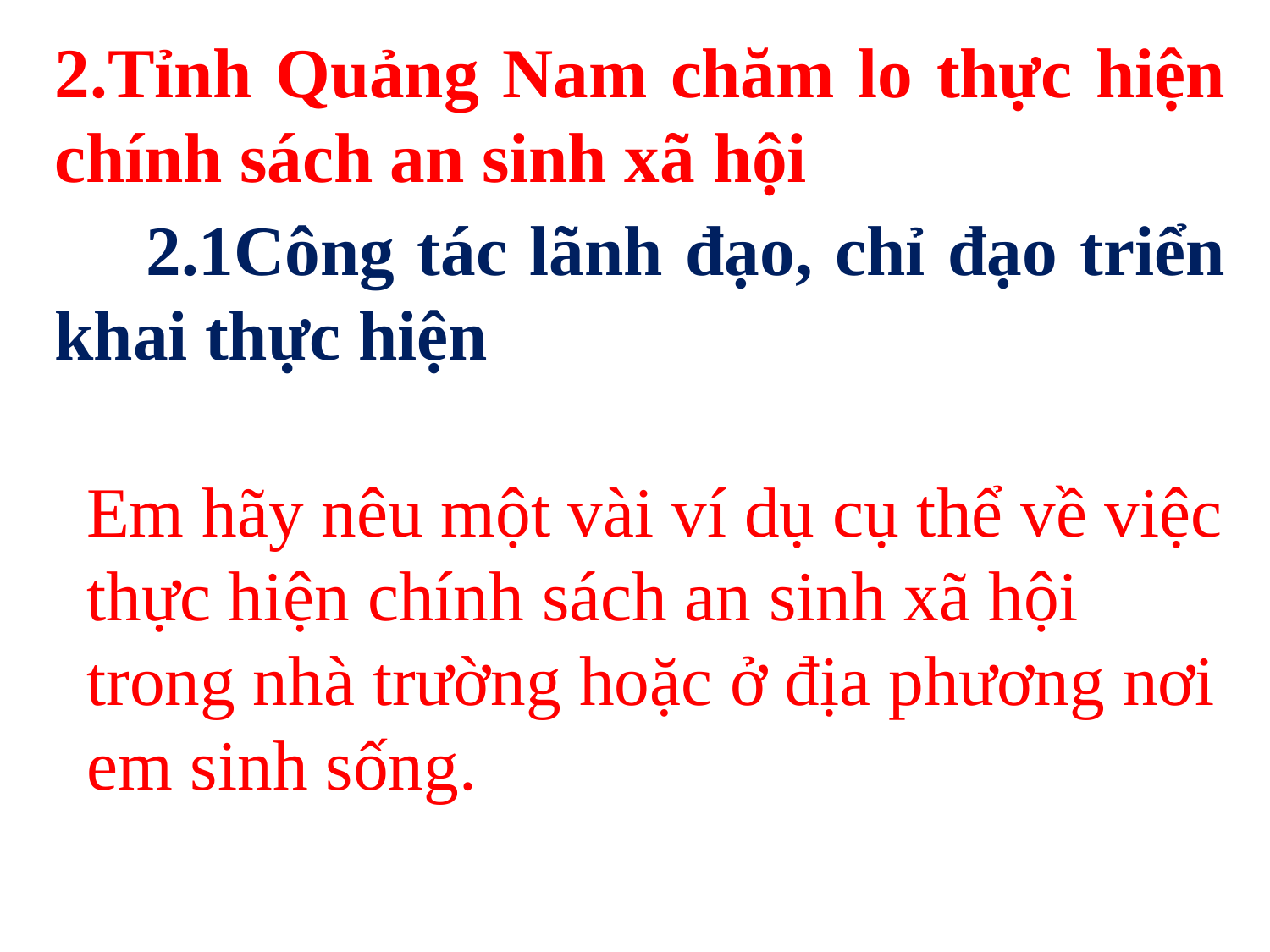

2.Tỉnh Quảng Nam chăm lo thực hiện chính sách an sinh xã hội
    2.1Công tác lãnh đạo, chỉ đạo triển khai thực hiện
Em hãy nêu một vài ví dụ cụ thể về việc thực hiện chính sách an sinh xã hội trong nhà trường hoặc ở địa phương nơi em sinh sống.